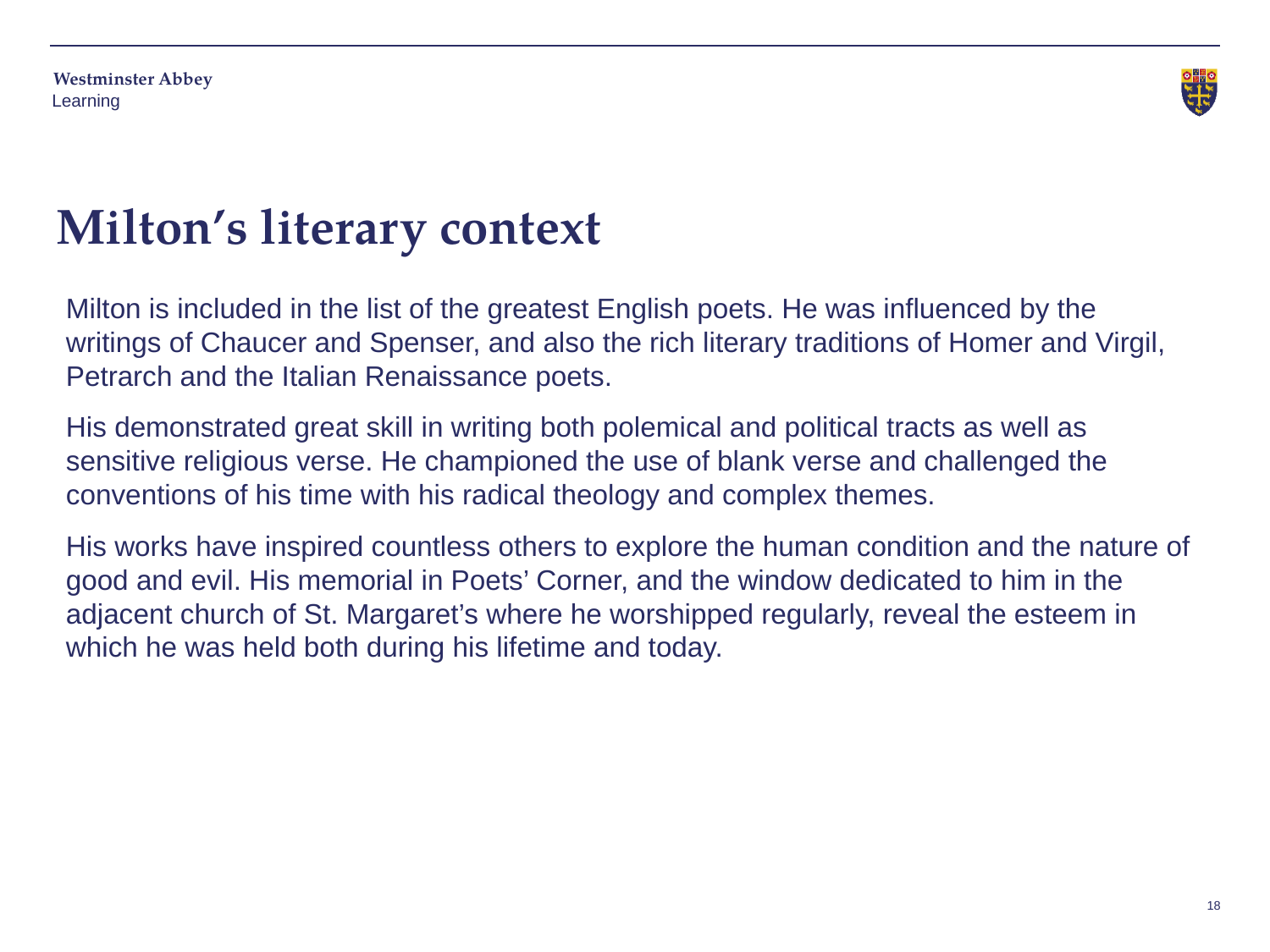

Learning
Milton’s literary context
Milton is included in the list of the greatest English poets. He was influenced by the writings of Chaucer and Spenser, and also the rich literary traditions of Homer and Virgil, Petrarch and the Italian Renaissance poets.
His demonstrated great skill in writing both polemical and political tracts as well as sensitive religious verse. He championed the use of blank verse and challenged the conventions of his time with his radical theology and complex themes.
His works have inspired countless others to explore the human condition and the nature of good and evil. His memorial in Poets’ Corner, and the window dedicated to him in the adjacent church of St. Margaret’s where he worshipped regularly, reveal the esteem in which he was held both during his lifetime and today.

18